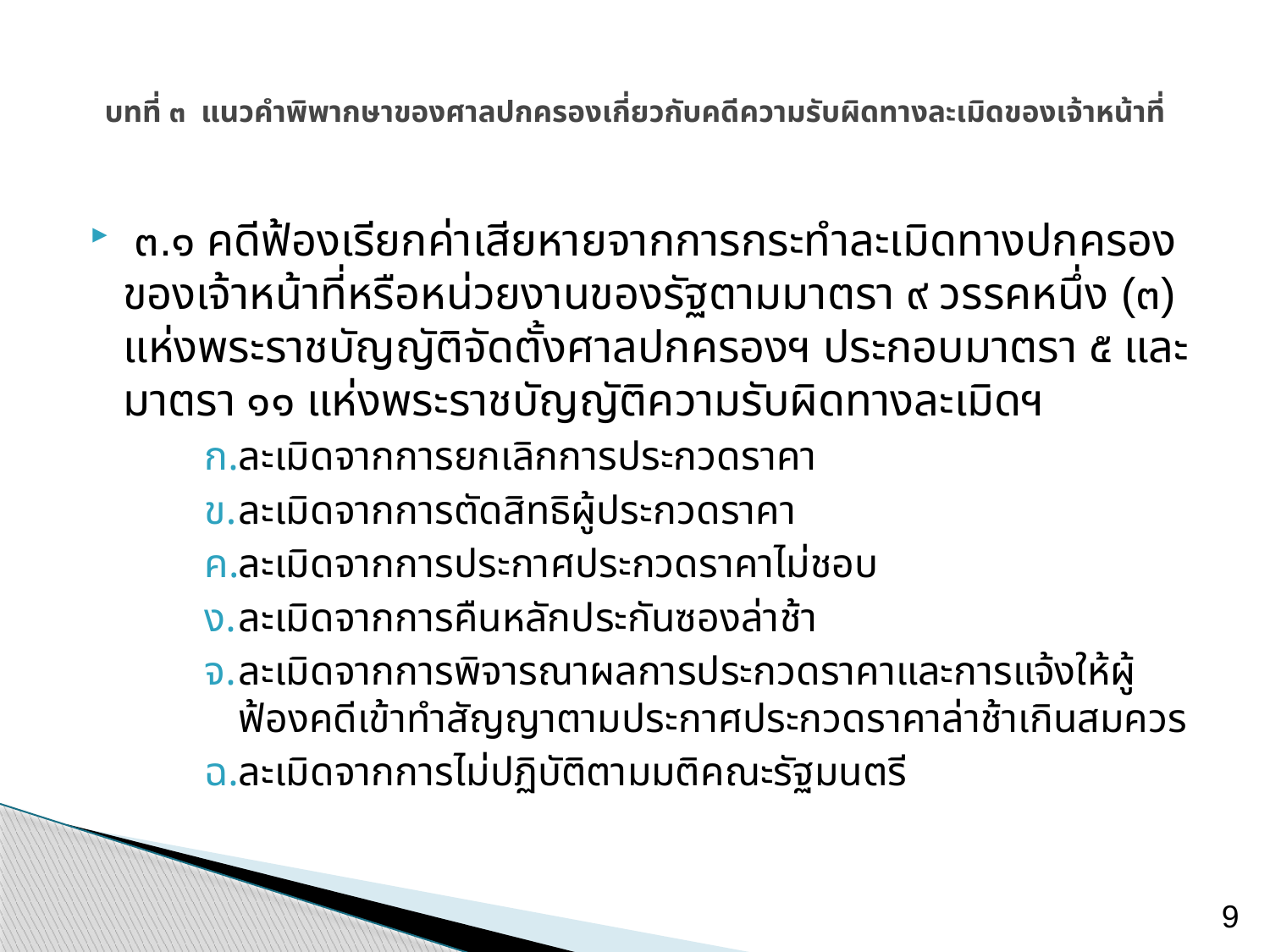

# บทที่ ๓  แนวคำพิพากษาของศาลปกครองเกี่ยวกับคดีความรับผิดทางละเมิดของเจ้าหน้าที่
 ๓.๑ คดีฟ้องเรียกค่าเสียหายจากการกระทำละเมิดทางปกครองของเจ้าหน้าที่หรือหน่วยงานของรัฐตามมาตรา ๙ วรรคหนึ่ง (๓) แห่งพระราชบัญญัติจัดตั้งศาลปกครองฯ ประกอบมาตรา ๕ และมาตรา ๑๑ แห่งพระราชบัญญัติความรับผิดทางละเมิดฯ
ละเมิดจากการยกเลิกการประกวดราคา
ละเมิดจากการตัดสิทธิผู้ประกวดราคา
ละเมิดจากการประกาศประกวดราคาไม่ชอบ
ละเมิดจากการคืนหลักประกันซองล่าช้า
ละเมิดจากการพิจารณาผลการประกวดราคาและการแจ้งให้ผู้ฟ้องคดีเข้าทำสัญญาตามประกาศประกวดราคาล่าช้าเกินสมควร
ละเมิดจากการไม่ปฏิบัติตามมติคณะรัฐมนตรี

9